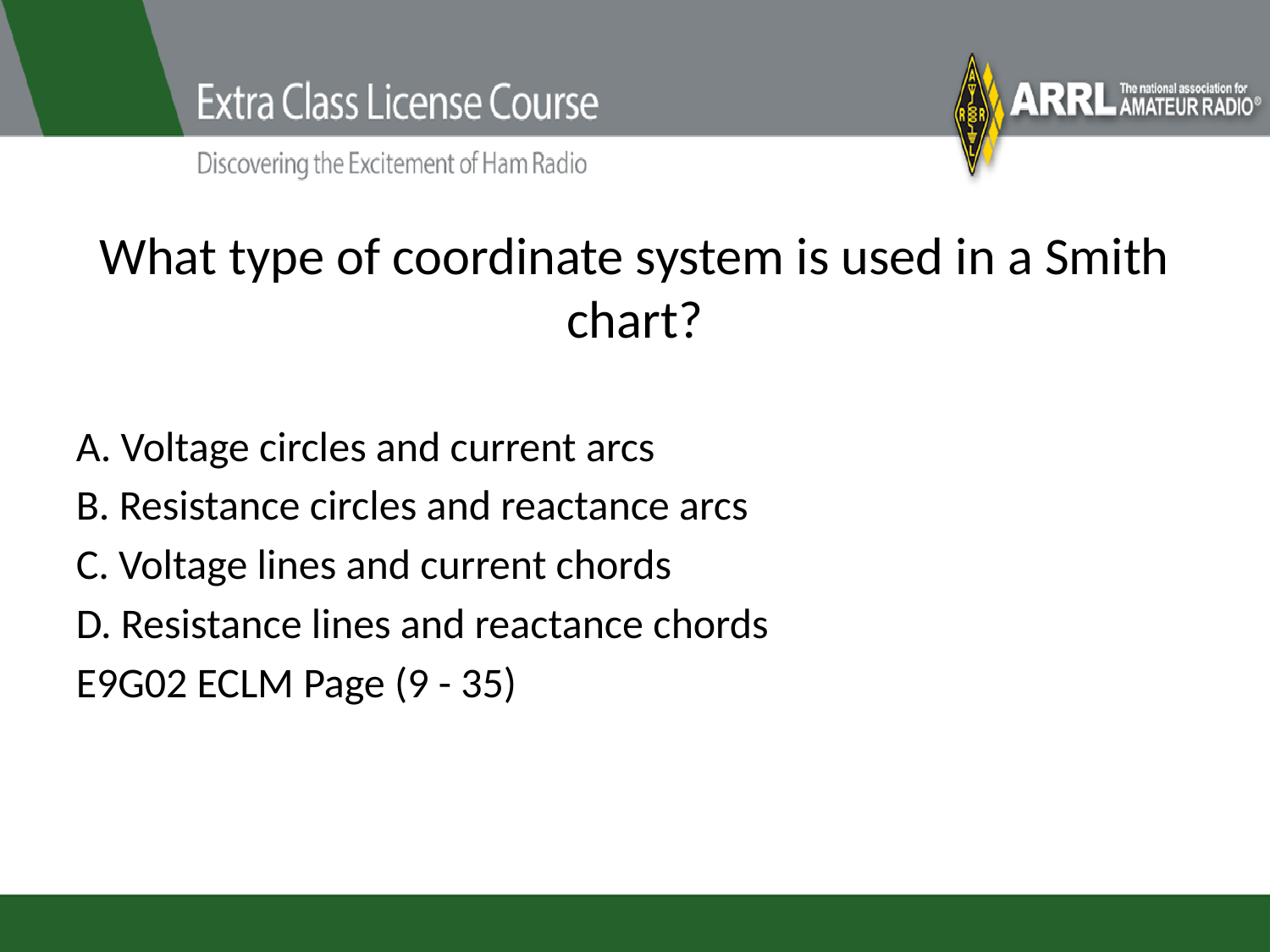

# What type of coordinate system is used in a Smith chart?
A. Voltage circles and current arcs
B. Resistance circles and reactance arcs
C. Voltage lines and current chords
D. Resistance lines and reactance chords
E9G02 ECLM Page (9 - 35)